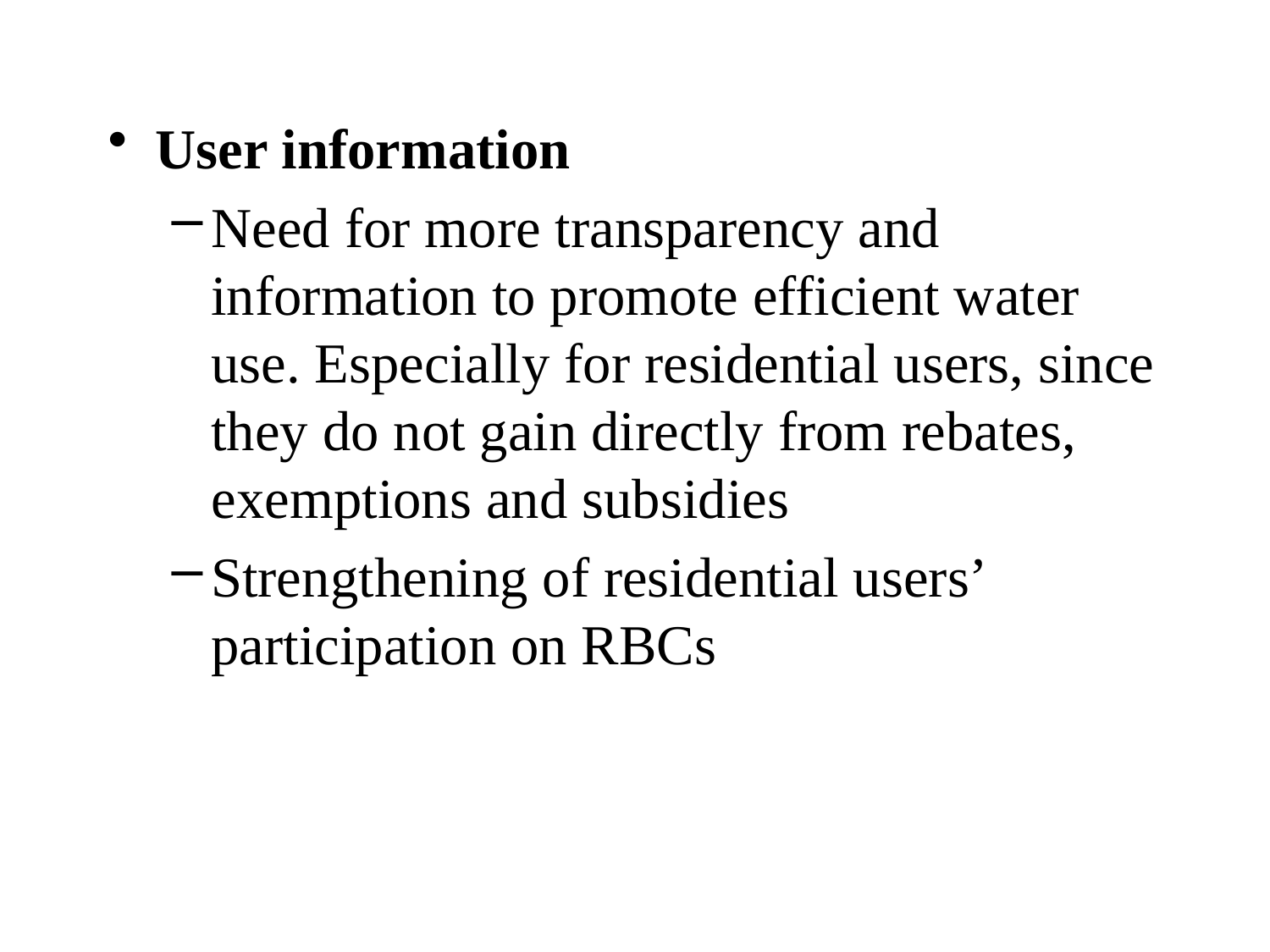

#
User information
Need for more transparency and information to promote efficient water use. Especially for residential users, since they do not gain directly from rebates, exemptions and subsidies
Strengthening of residential users’ participation on RBCs